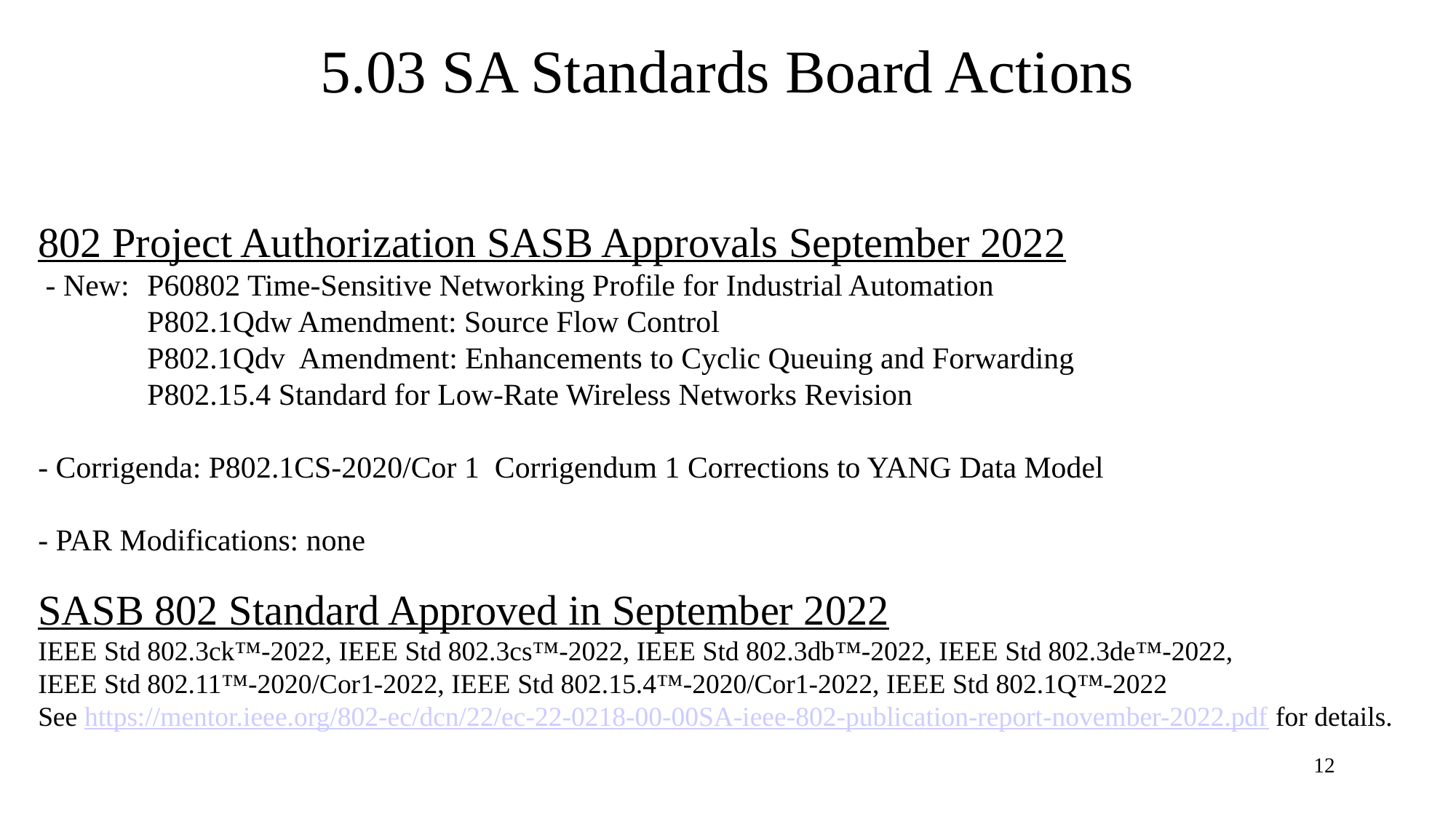

# 5.03 SA Standards Board Actions
802 Project Authorization SASB Approvals September 2022
 - New: 	P60802 Time-Sensitive Networking Profile for Industrial Automation
	P802.1Qdw Amendment: Source Flow Control
	P802.1Qdv  Amendment: Enhancements to Cyclic Queuing and Forwarding
	P802.15.4 Standard for Low-Rate Wireless Networks Revision

- Corrigenda: P802.1CS-2020/Cor 1  Corrigendum 1 Corrections to YANG Data Model

- PAR Modifications: none

SASB 802 Standard Approved in September 2022
IEEE Std 802.3ck™-2022, IEEE Std 802.3cs™-2022, IEEE Std 802.3db™-2022, IEEE Std 802.3de™-2022,
IEEE Std 802.11™-2020/Cor1-2022, IEEE Std 802.15.4™-2020/Cor1-2022, IEEE Std 802.1Q™-2022
See https://mentor.ieee.org/802-ec/dcn/22/ec-22-0218-00-00SA-ieee-802-publication-report-november-2022.pdf for details.

12